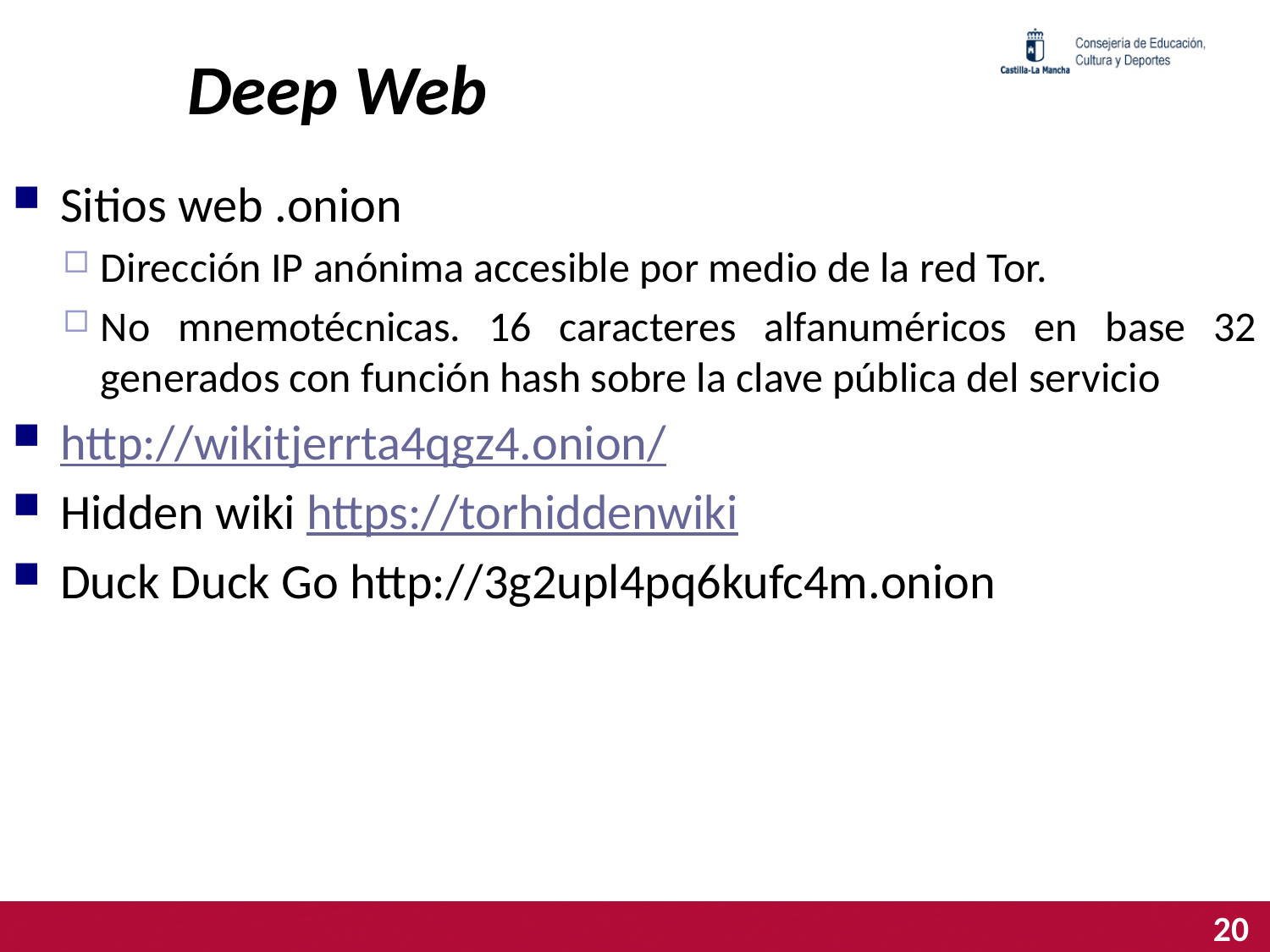

# Deep Web
Sitios web .onion
Dirección IP anónima accesible por medio de la red Tor.
No mnemotécnicas. 16 caracteres alfanuméricos en base 32 generados con función hash sobre la clave pública del servicio
http://wikitjerrta4qgz4.onion/
Hidden wiki https://torhiddenwiki
Duck Duck Go http://3g2upl4pq6kufc4m.onion